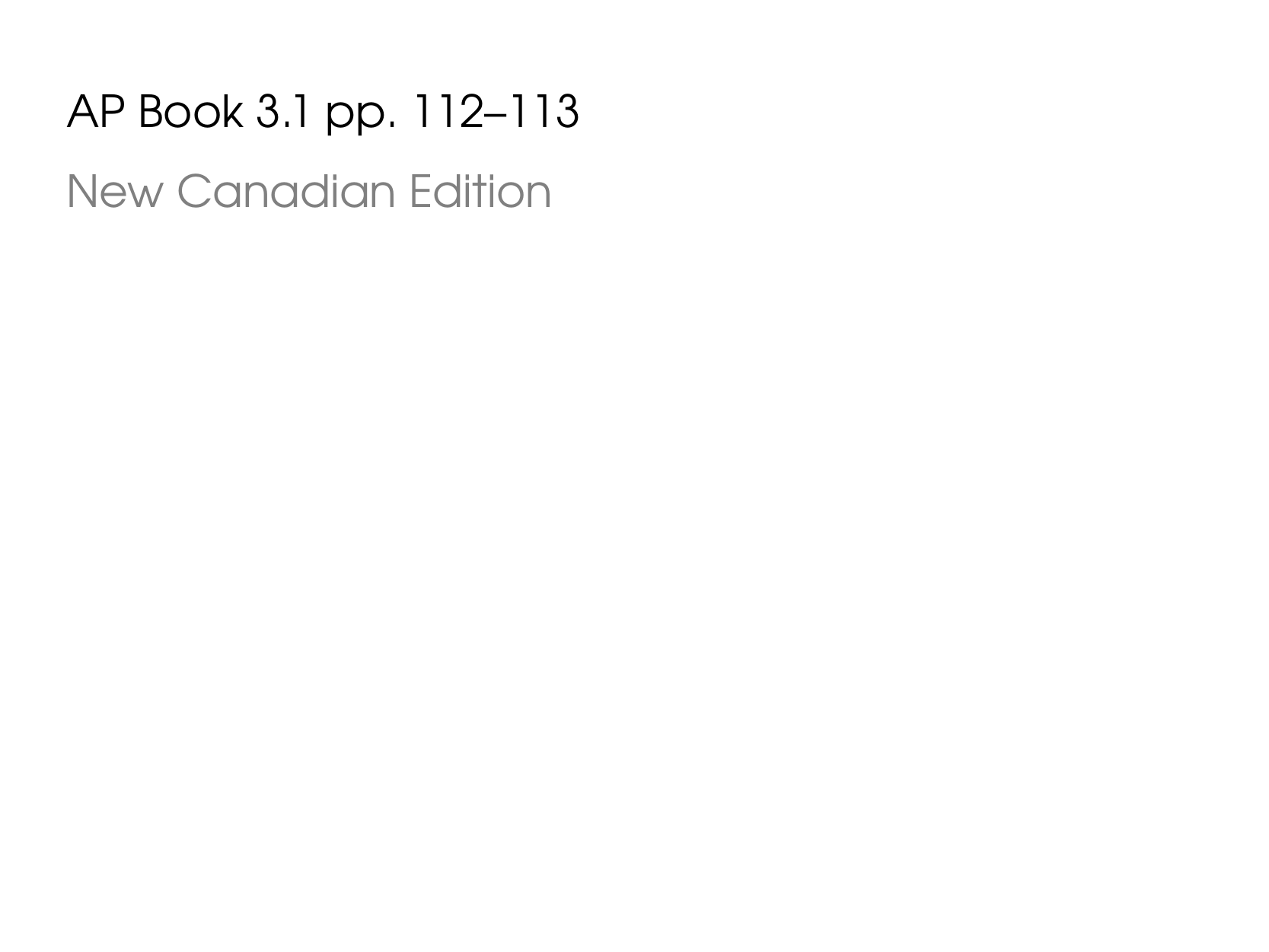

AP Book 3.1 pp. 112–113
New Canadian Edition